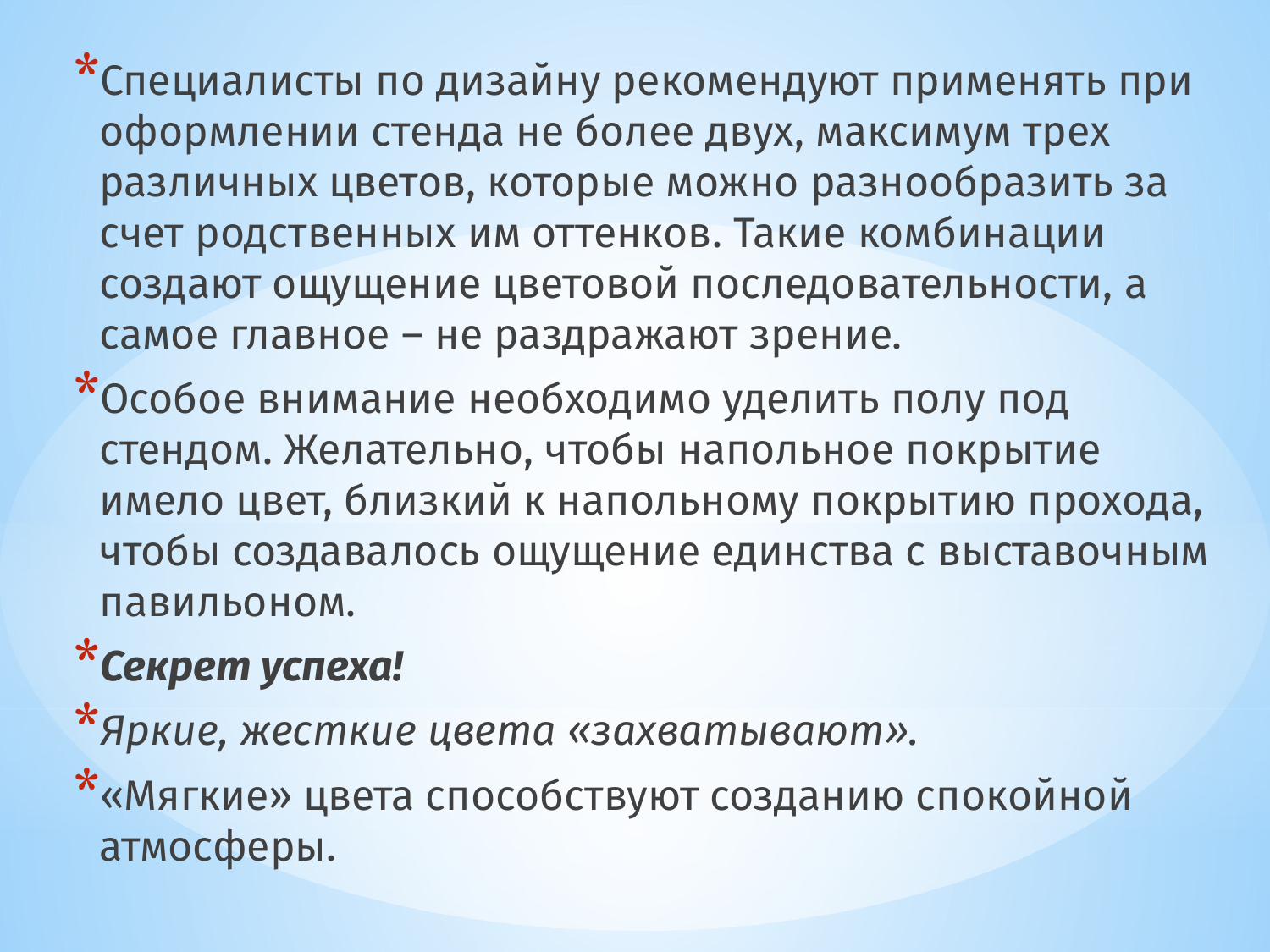

Специалисты по дизайну рекомендуют применять при оформлении стенда не более двух, максимум трех различных цветов, которые можно разнообразить за счет родственных им оттенков. Такие комбинации создают ощущение цветовой последовательности, а самое главное – не раздражают зрение.
Особое внимание необходимо уделить полу под стендом. Желательно, чтобы напольное покрытие имело цвет, близкий к напольному покрытию прохода, чтобы создавалось ощущение единства с выставочным павильоном.
Секрет успеха!
Яркие, жесткие цвета «захватывают».
«Мягкие» цвета способствуют созданию спокойной атмосферы.

#